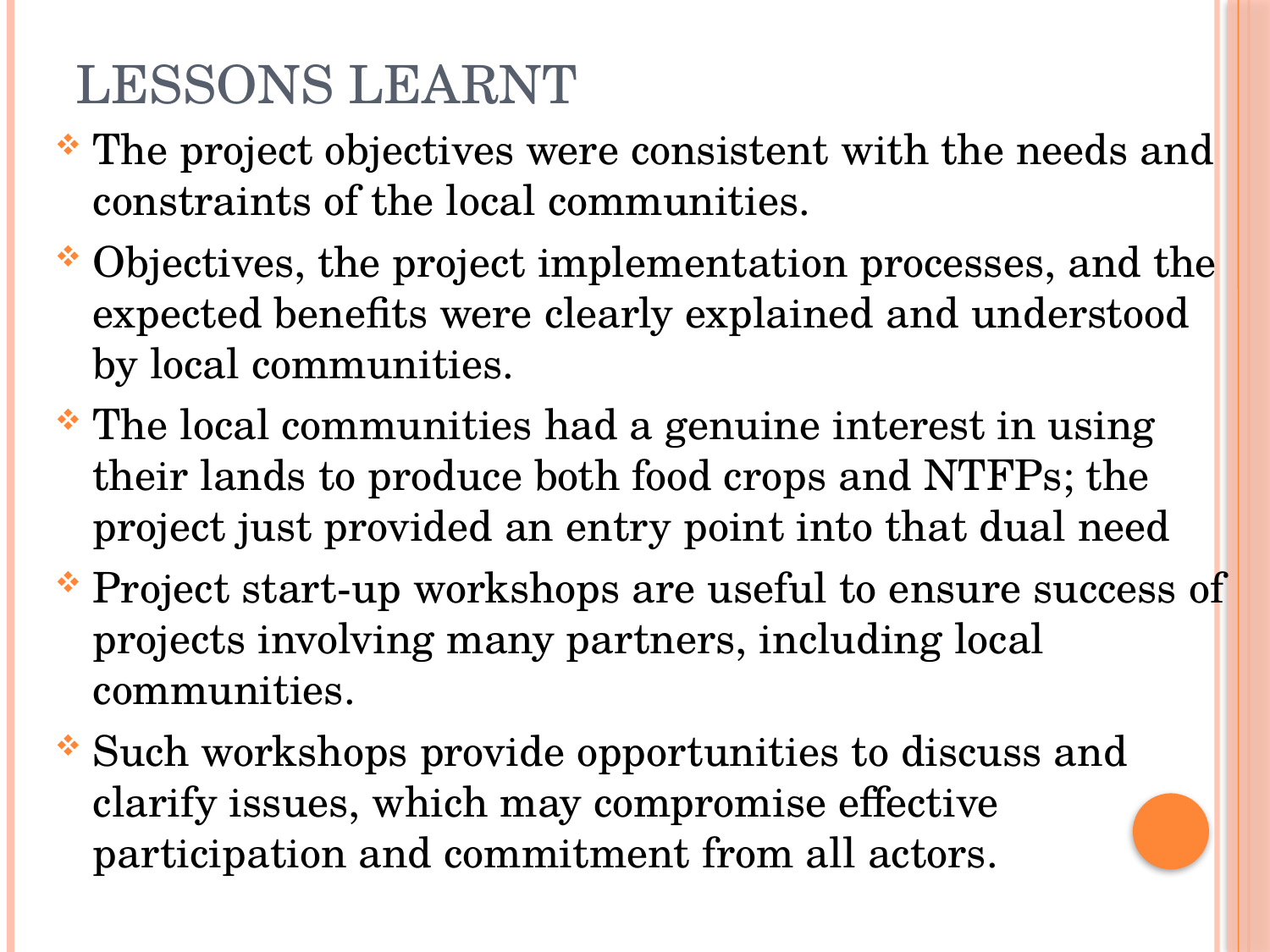

# LESSONS LEARNT
The project objectives were consistent with the needs and constraints of the local communities.
Objectives, the project implementation processes, and the expected benefits were clearly explained and understood by local communities.
The local communities had a genuine interest in using their lands to produce both food crops and NTFPs; the project just provided an entry point into that dual need
Project start-up workshops are useful to ensure success of projects involving many partners, including local communities.
Such workshops provide opportunities to discuss and clarify issues, which may compromise effective participation and commitment from all actors.